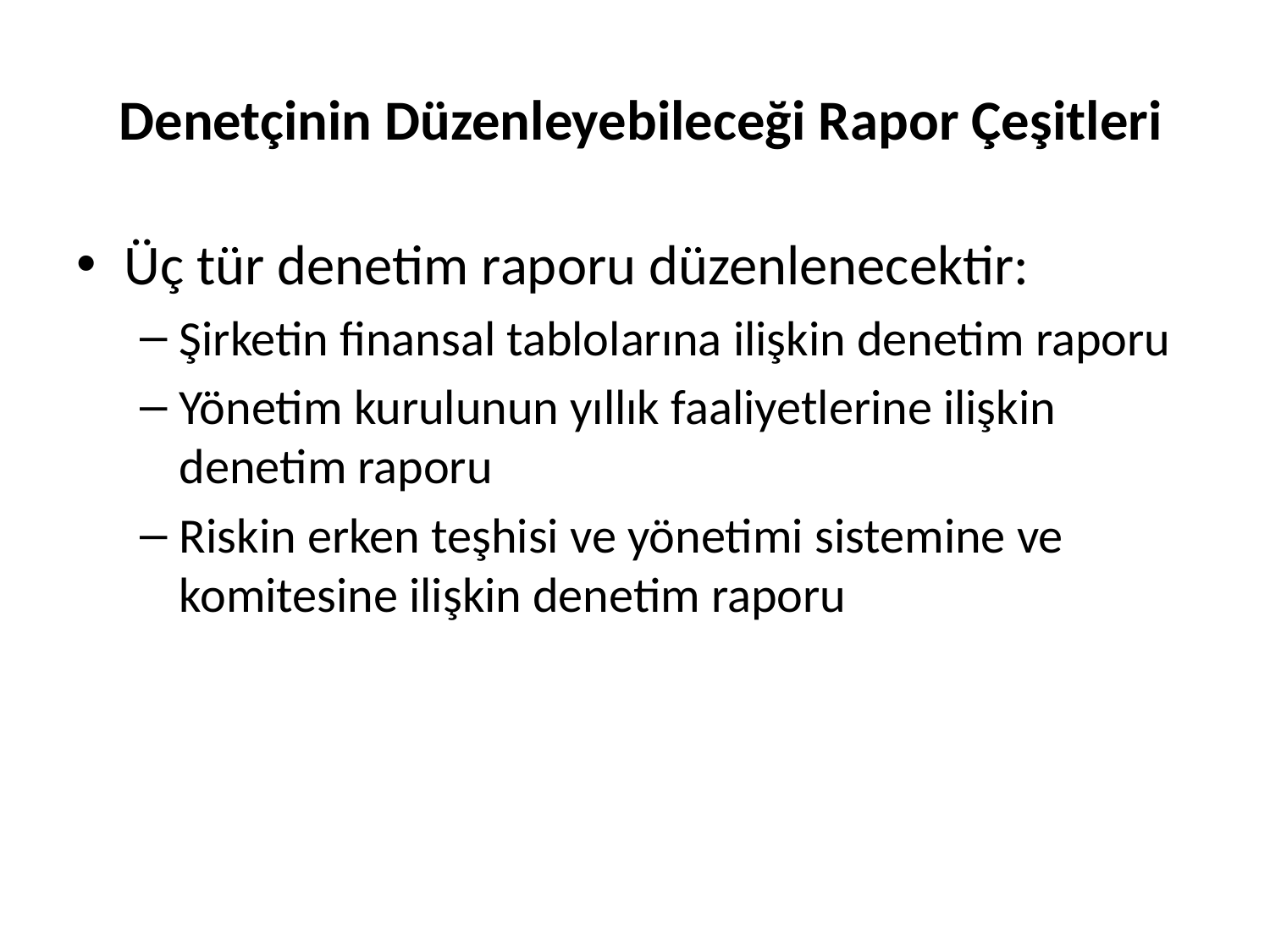

# Denetçinin Düzenleyebileceği Rapor Çeşitleri
Üç tür denetim raporu düzenlenecektir:
Şirketin finansal tablolarına ilişkin denetim raporu
Yönetim kurulunun yıllık faaliyetlerine ilişkin denetim raporu
Riskin erken teşhisi ve yönetimi sistemine ve komitesine ilişkin denetim raporu